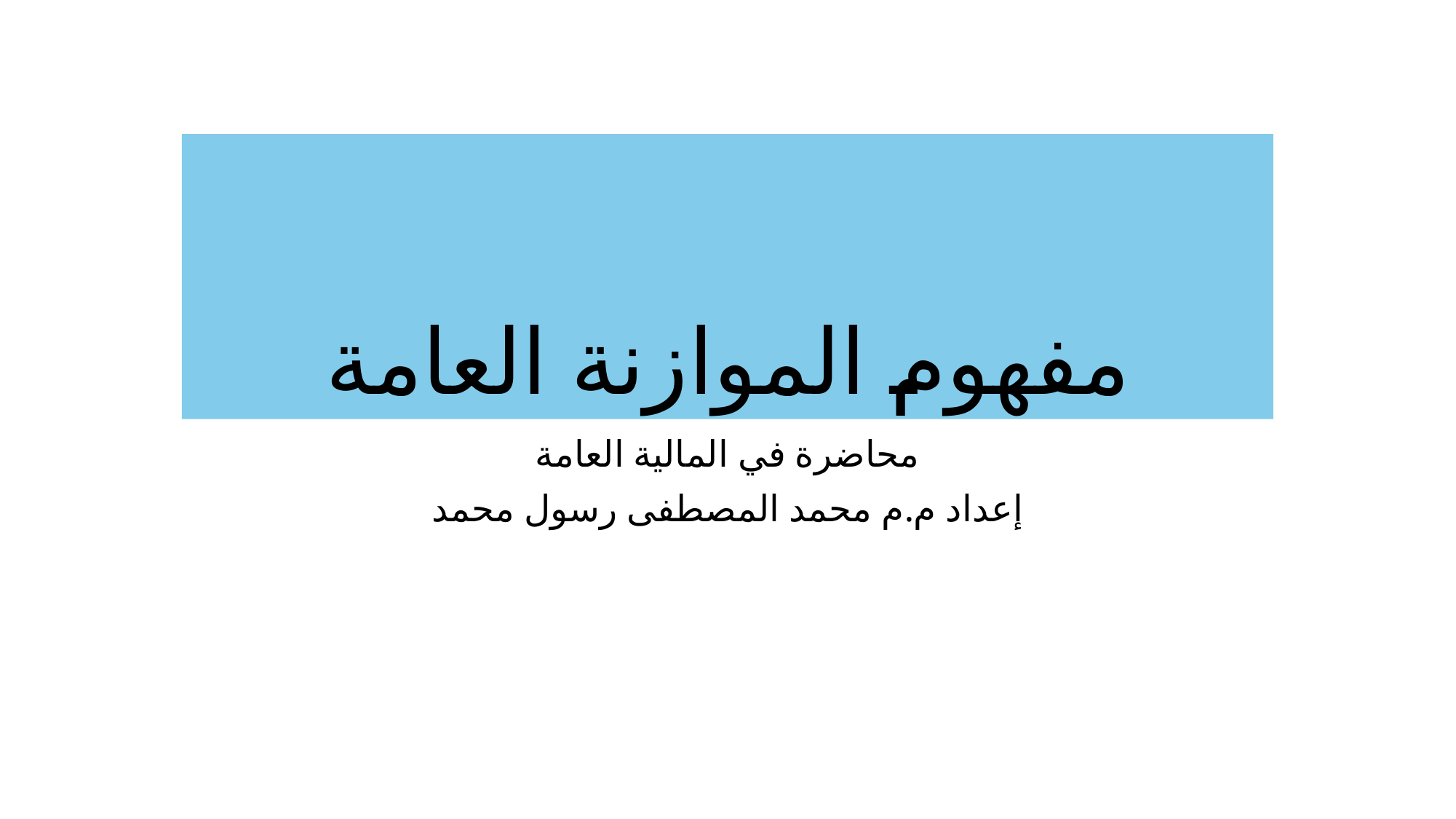

# مفهوم الموازنة العامة
محاضرة في المالية العامة
إعداد م.م محمد المصطفى رسول محمد